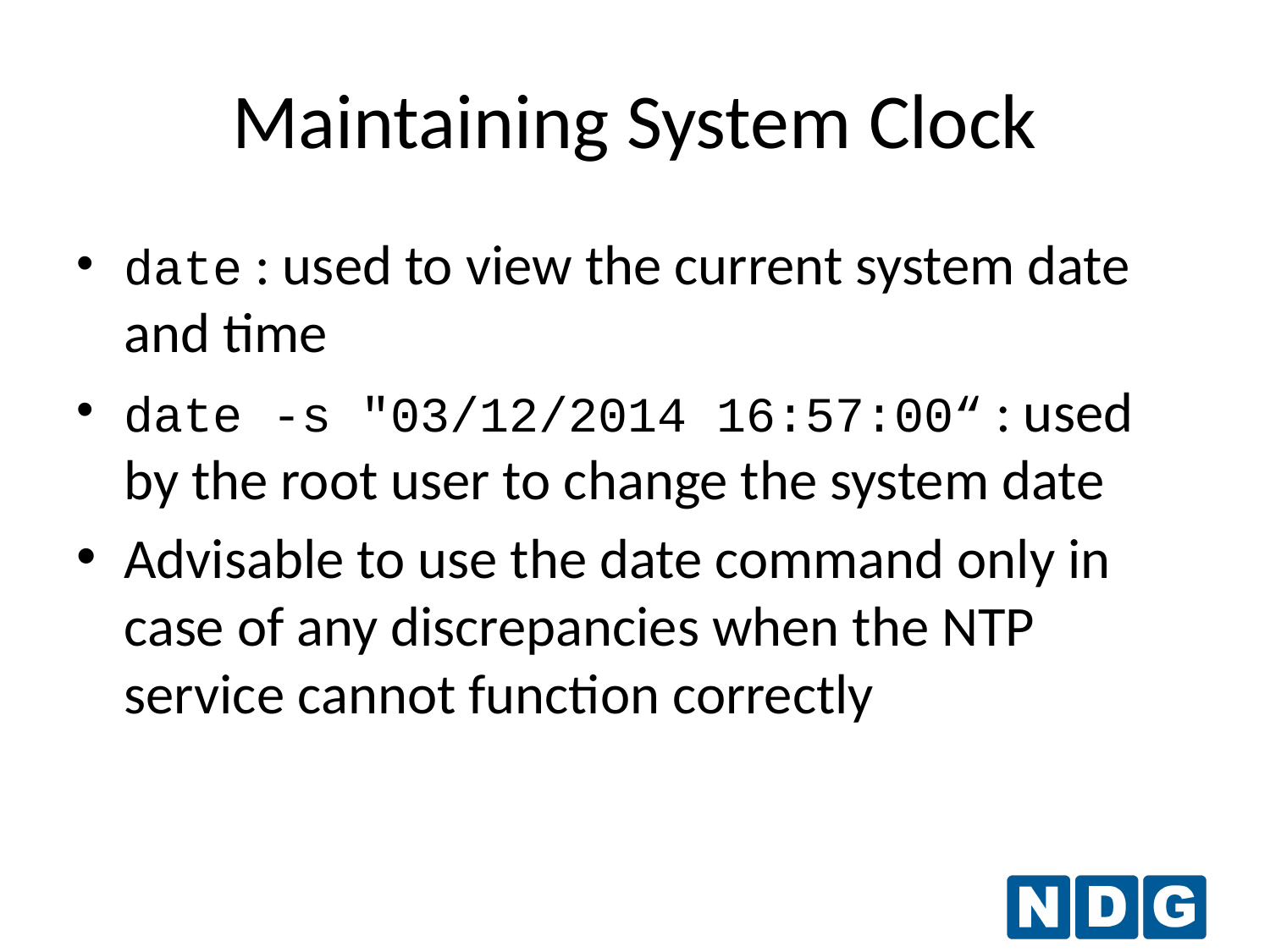

Maintaining System Clock
date : used to view the current system date and time
date -s "03/12/2014 16:57:00“ : used by the root user to change the system date
Advisable to use the date command only in case of any discrepancies when the NTP service cannot function correctly